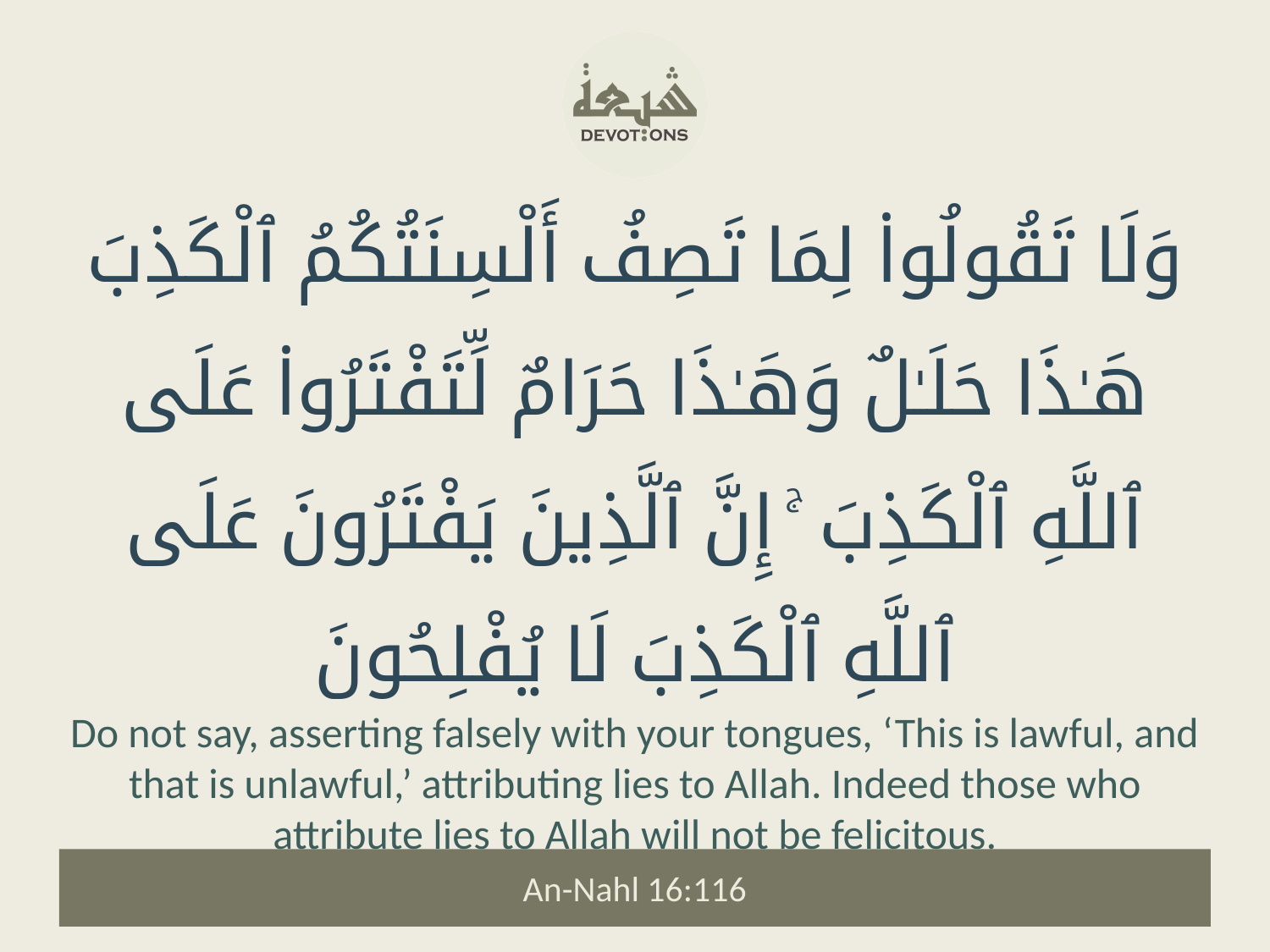

وَلَا تَقُولُوا۟ لِمَا تَصِفُ أَلْسِنَتُكُمُ ٱلْكَذِبَ هَـٰذَا حَلَـٰلٌ وَهَـٰذَا حَرَامٌ لِّتَفْتَرُوا۟ عَلَى ٱللَّهِ ٱلْكَذِبَ ۚ إِنَّ ٱلَّذِينَ يَفْتَرُونَ عَلَى ٱللَّهِ ٱلْكَذِبَ لَا يُفْلِحُونَ
Do not say, asserting falsely with your tongues, ‘This is lawful, and that is unlawful,’ attributing lies to Allah. Indeed those who attribute lies to Allah will not be felicitous.
An-Nahl 16:116